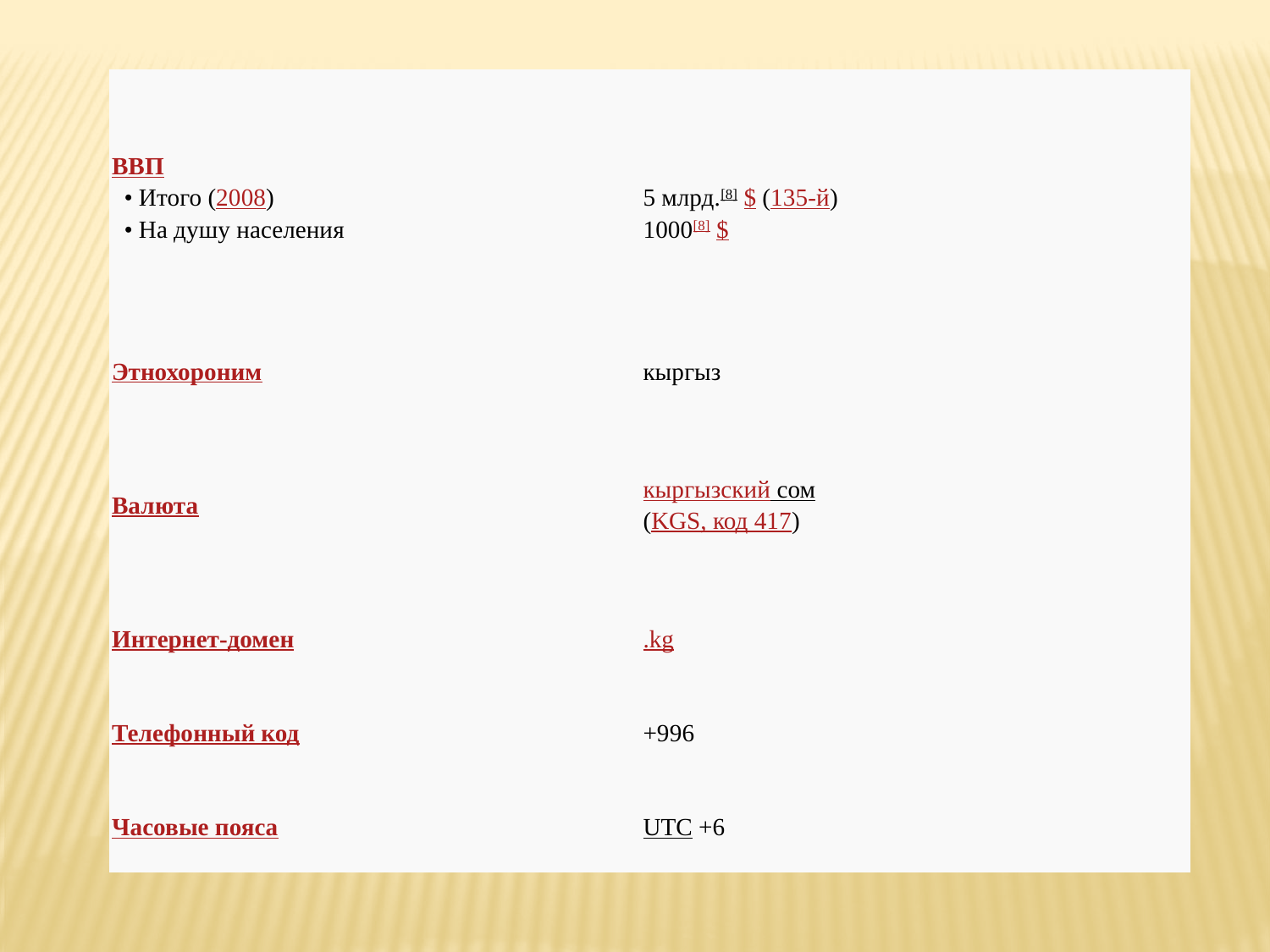

| ВВП   • Итого (2008)   • На душу населения | 5 млрд.[8] $ (135-й) 1000[8] $ |
| --- | --- |
| Этнохороним | кыргыз |
| Валюта | кыргызский сом (KGS, код 417) |
| Интернет-домен | .kg |
| Телефонный код | +996 |
| Часовые пояса | UTC +6 |